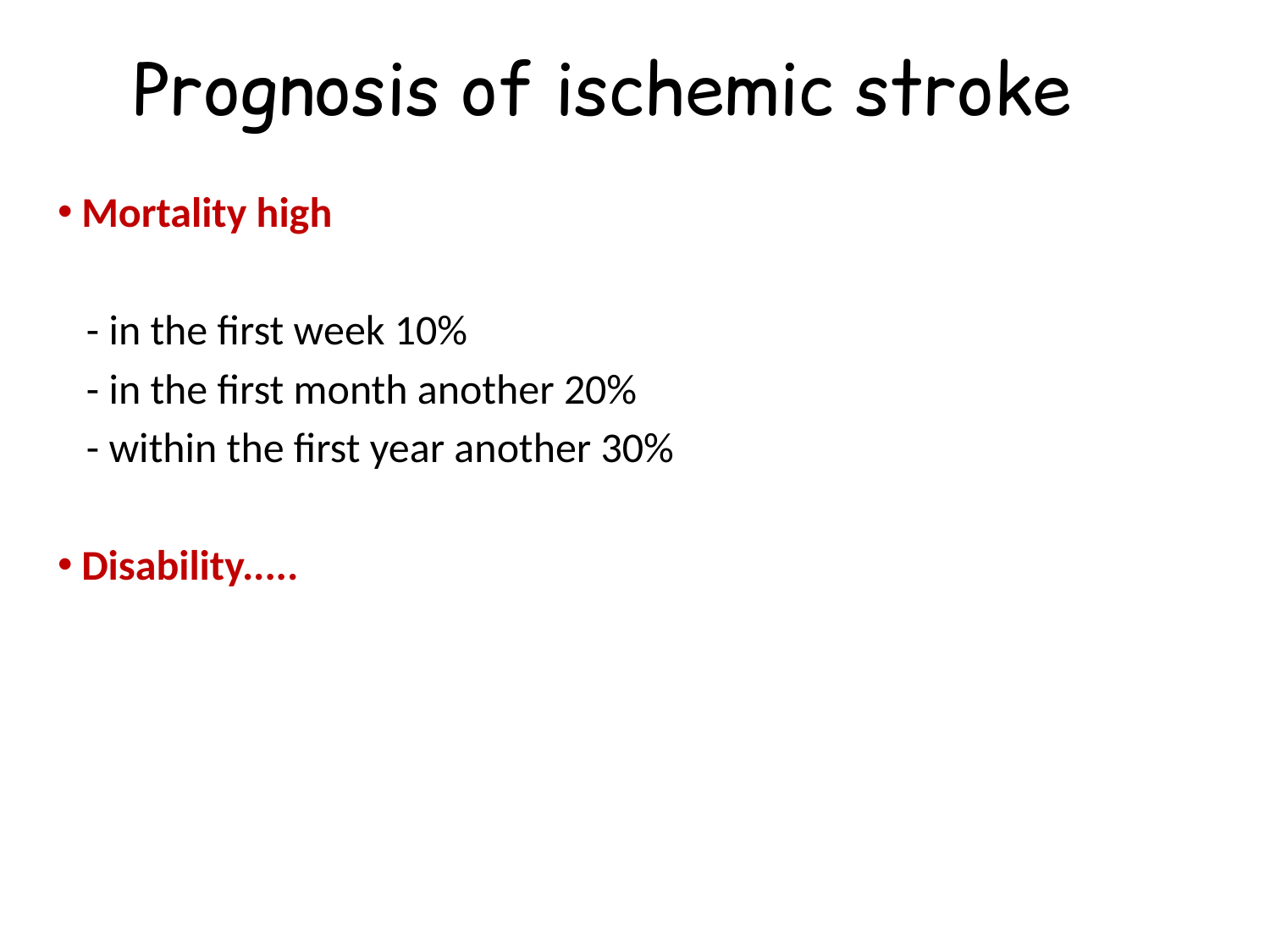

# Prognosis of ischemic stroke
Mortality high

   - in the first week 10%
   - in the first month another 20%
   - within the first year another 30%

Disability.....